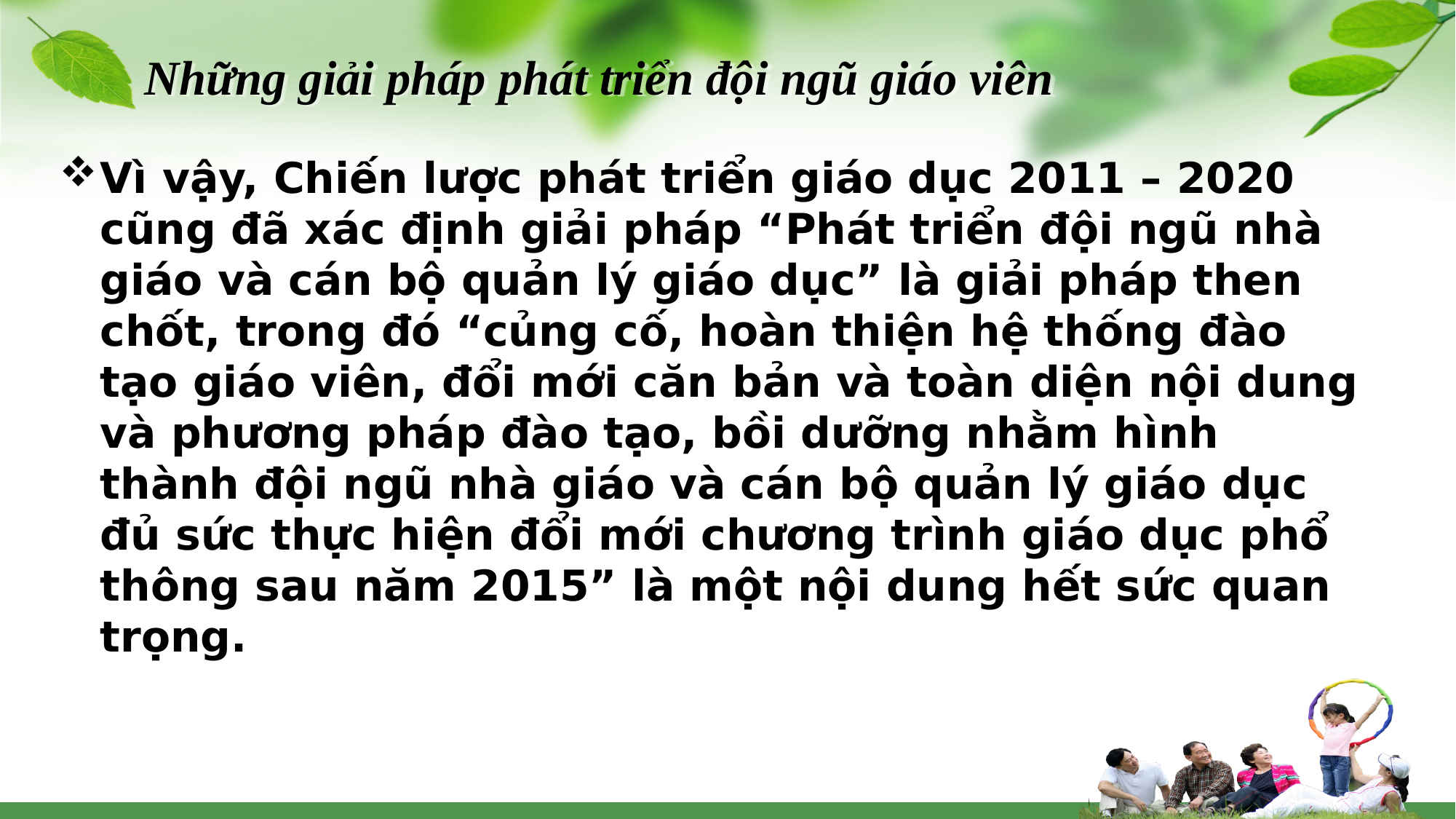

# Những giải pháp phát triển đội ngũ giáo viên
Vì vậy, Chiến lược phát triển giáo dục 2011 – 2020 cũng đã xác định giải pháp “Phát triển đội ngũ nhà giáo và cán bộ quản lý giáo dục” là giải pháp then chốt, trong đó “củng cố, hoàn thiện hệ thống đào tạo giáo viên, đổi mới căn bản và toàn diện nội dung và phương pháp đào tạo, bồi dưỡng nhằm hình thành đội ngũ nhà giáo và cán bộ quản lý giáo dục đủ sức thực hiện đổi mới chương trình giáo dục phổ thông sau năm 2015” là một nội dung hết sức quan trọng.